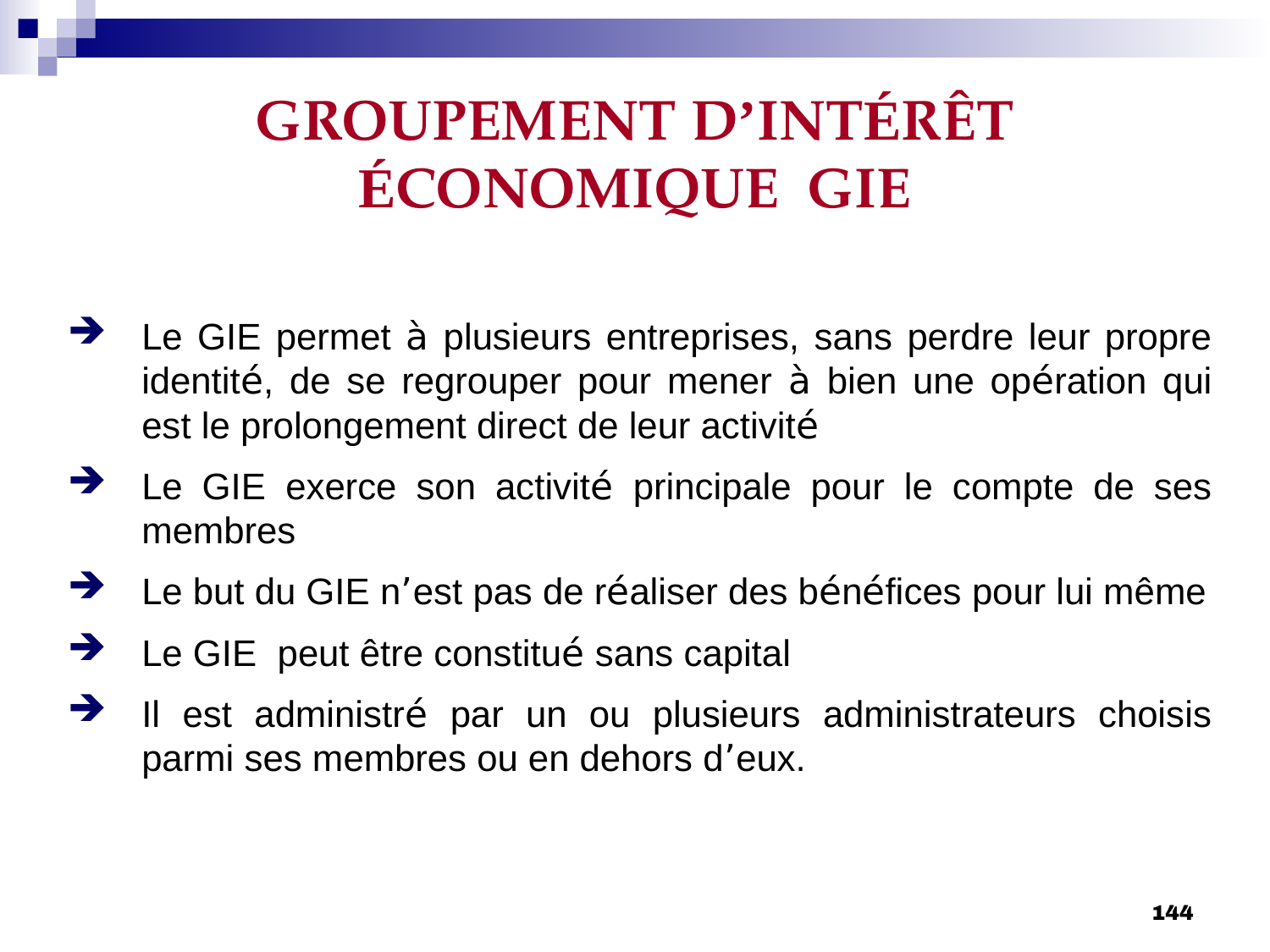

# GROUPEMENT D’INTÉRÊT ÉCONOMIQUE  GIE
Le GIE permet à plusieurs entreprises, sans perdre leur propre identité, de se regrouper pour mener à bien une opération qui est le prolongement direct de leur activité
Le GIE exerce son activité principale pour le compte de ses membres
Le but du GIE n’est pas de réaliser des bénéfices pour lui même
Le GIE  peut être constitué sans capital
Il est administré par un ou plusieurs administrateurs choisis parmi ses membres ou en dehors d’eux.
144